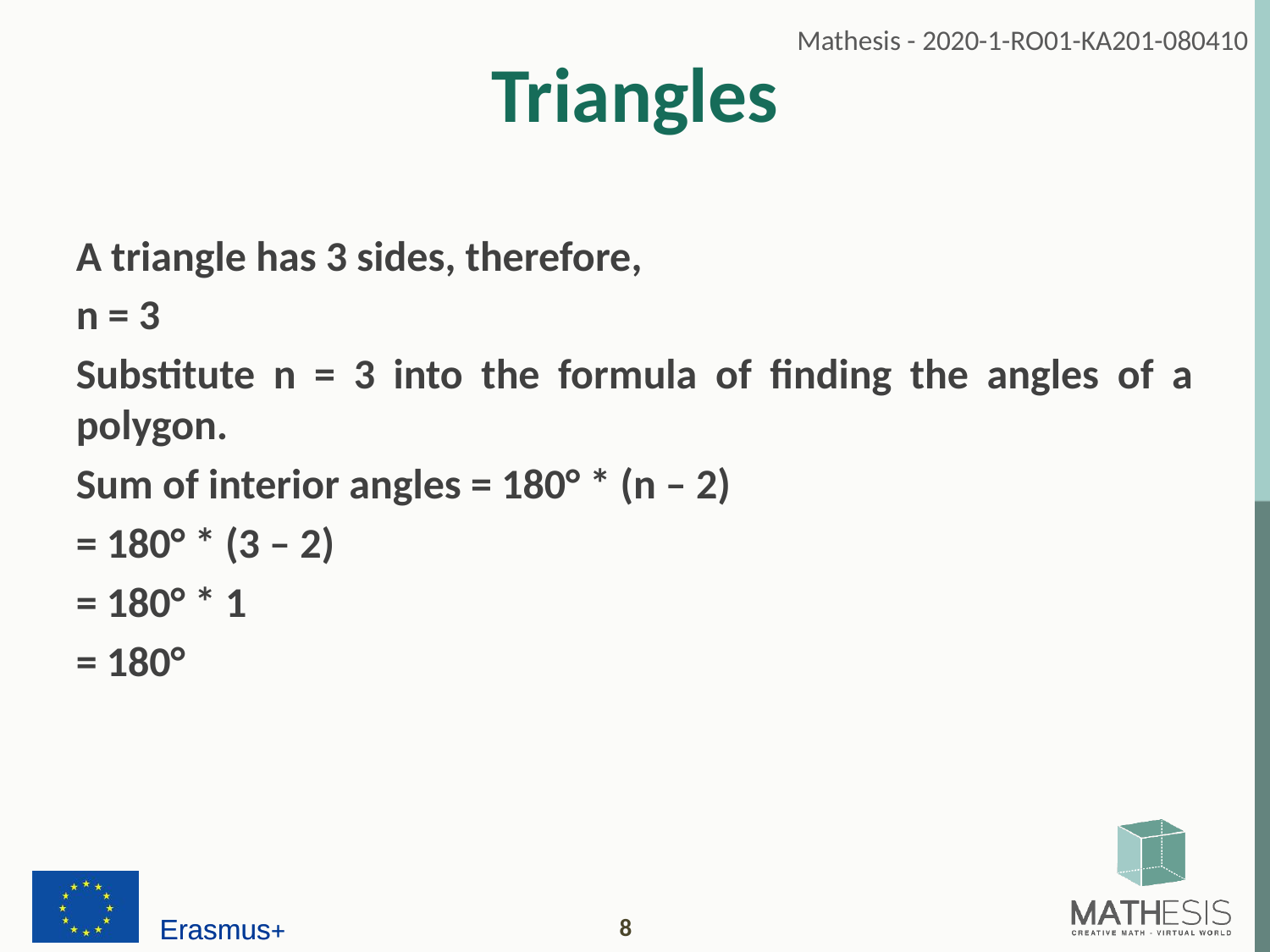

# Triangles
A triangle has 3 sides, therefore,
n = 3
Substitute n = 3 into the formula of finding the angles of a polygon.
Sum of interior angles = 180° * (n – 2)
= 180° * (3 – 2)
= 180° * 1
= 180°